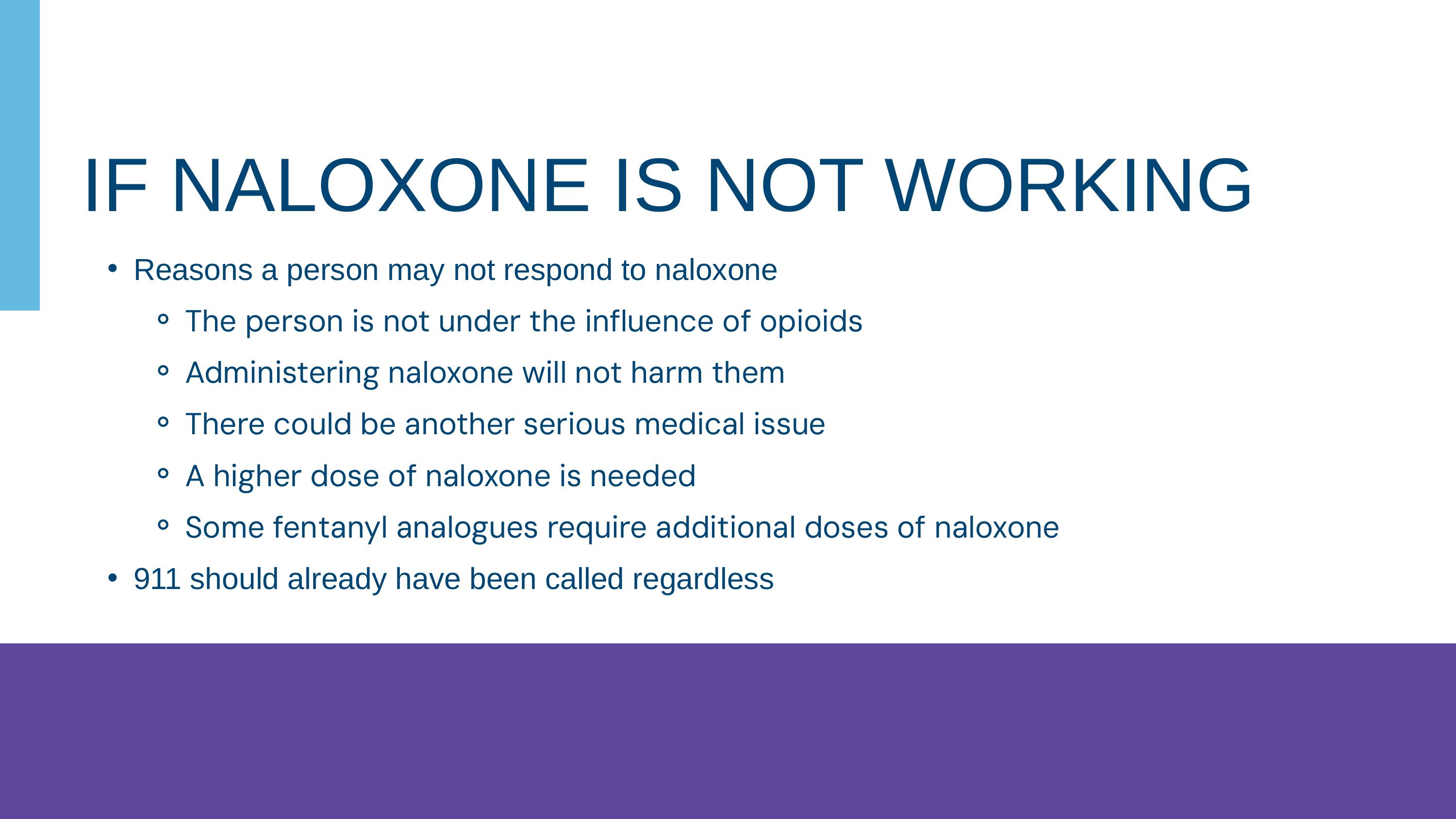

IF NALOXONE IS NOT WORKING
Reasons a person may not respond to naloxone
The person is not under the influence of opioids
Administering naloxone will not harm them
There could be another serious medical issue
A higher dose of naloxone is needed
Some fentanyl analogues require additional doses of naloxone
911 should already have been called regardless